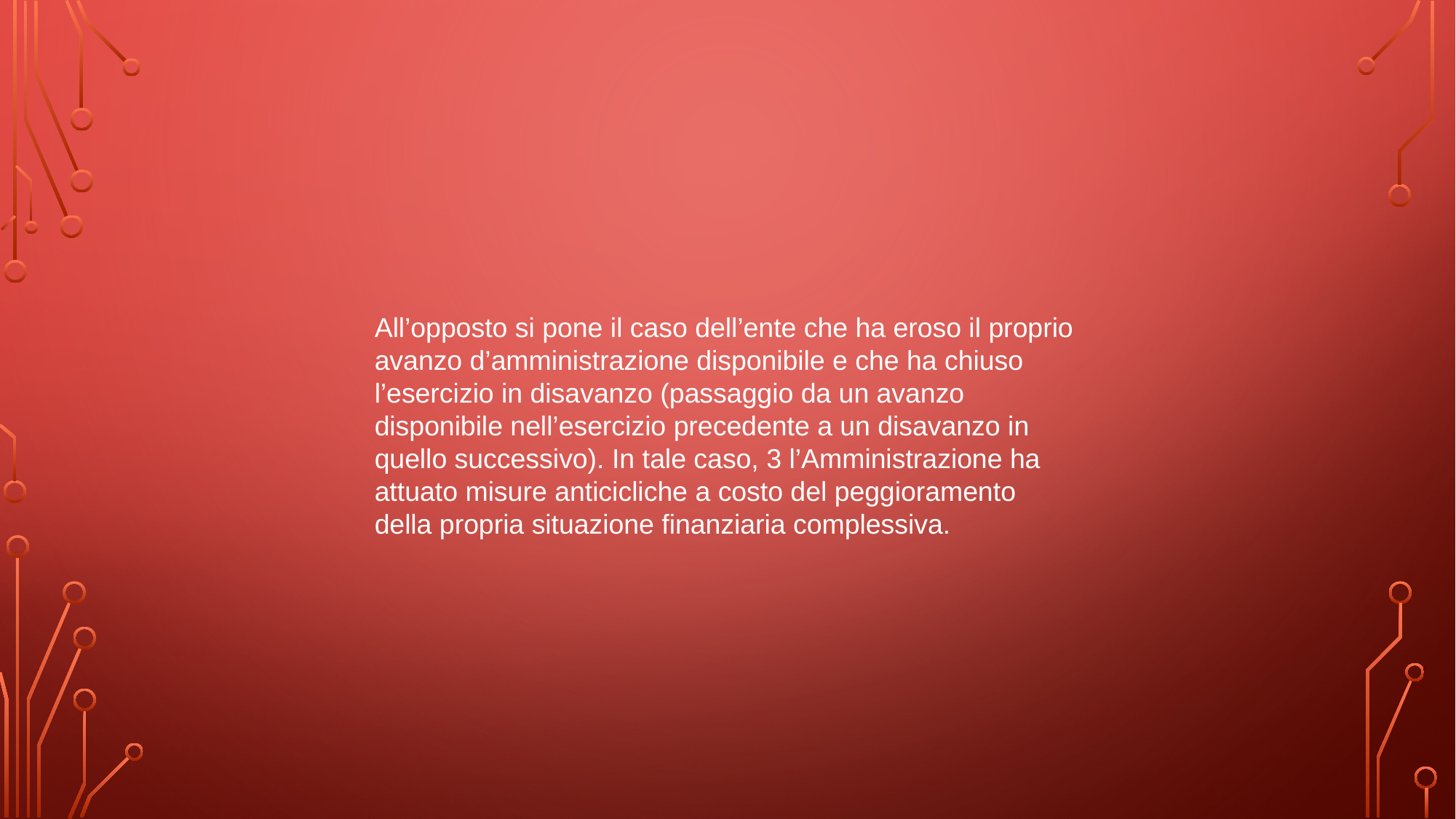

All’opposto si pone il caso dell’ente che ha eroso il proprio avanzo d’amministrazione disponibile e che ha chiuso l’esercizio in disavanzo (passaggio da un avanzo disponibile nell’esercizio precedente a un disavanzo in quello successivo). In tale caso, 3 l’Amministrazione ha attuato misure anticicliche a costo del peggioramento della propria situazione finanziaria complessiva.